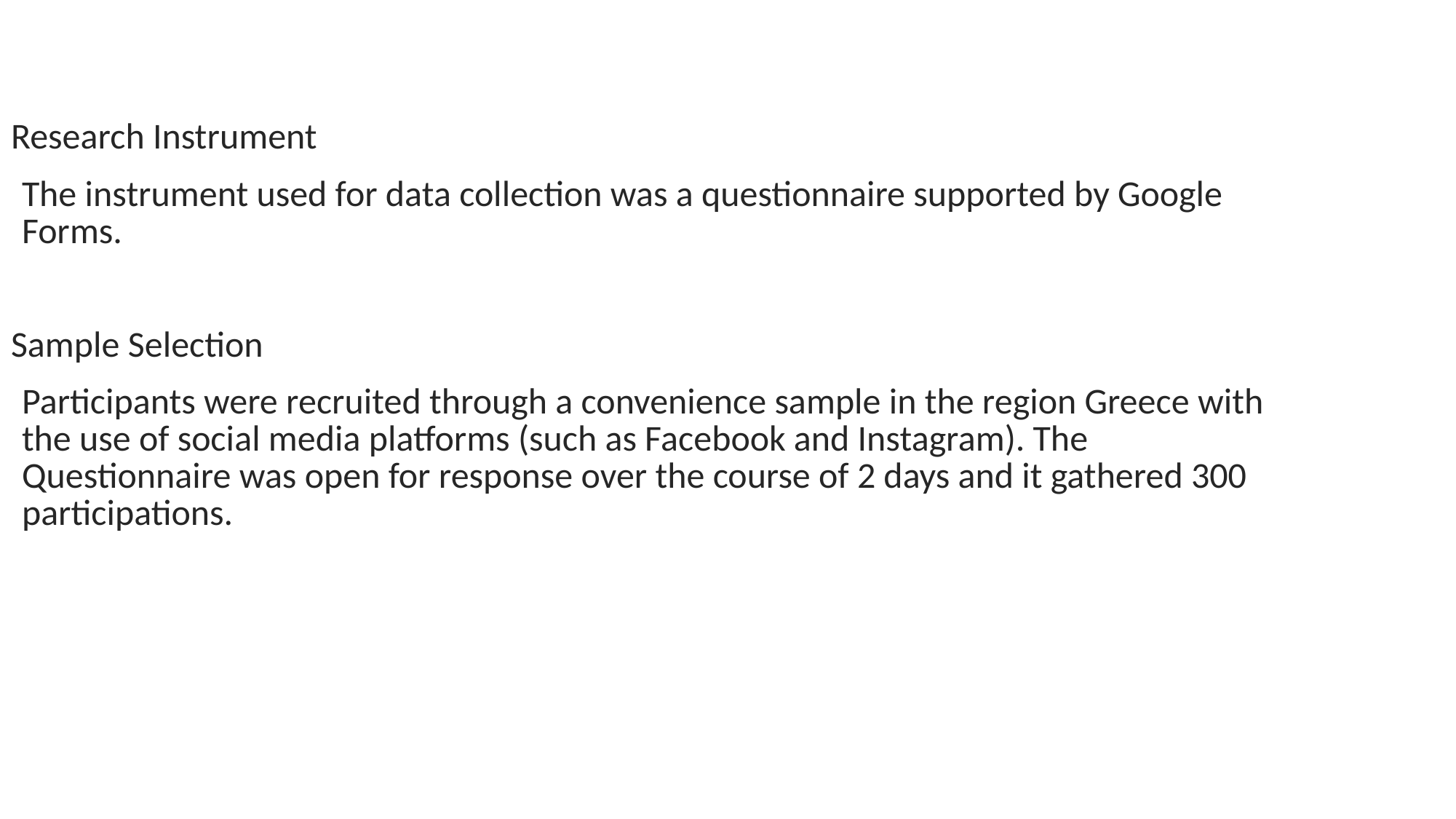

Research Instrument
The instrument used for data collection was a questionnaire supported by Google Forms.

Sample Selection
Participants were recruited through a convenience sample in the region Greece with the use of social media platforms (such as Facebook and Instagram). The Questionnaire was open for response over the course of 2 days and it gathered 300 participations.